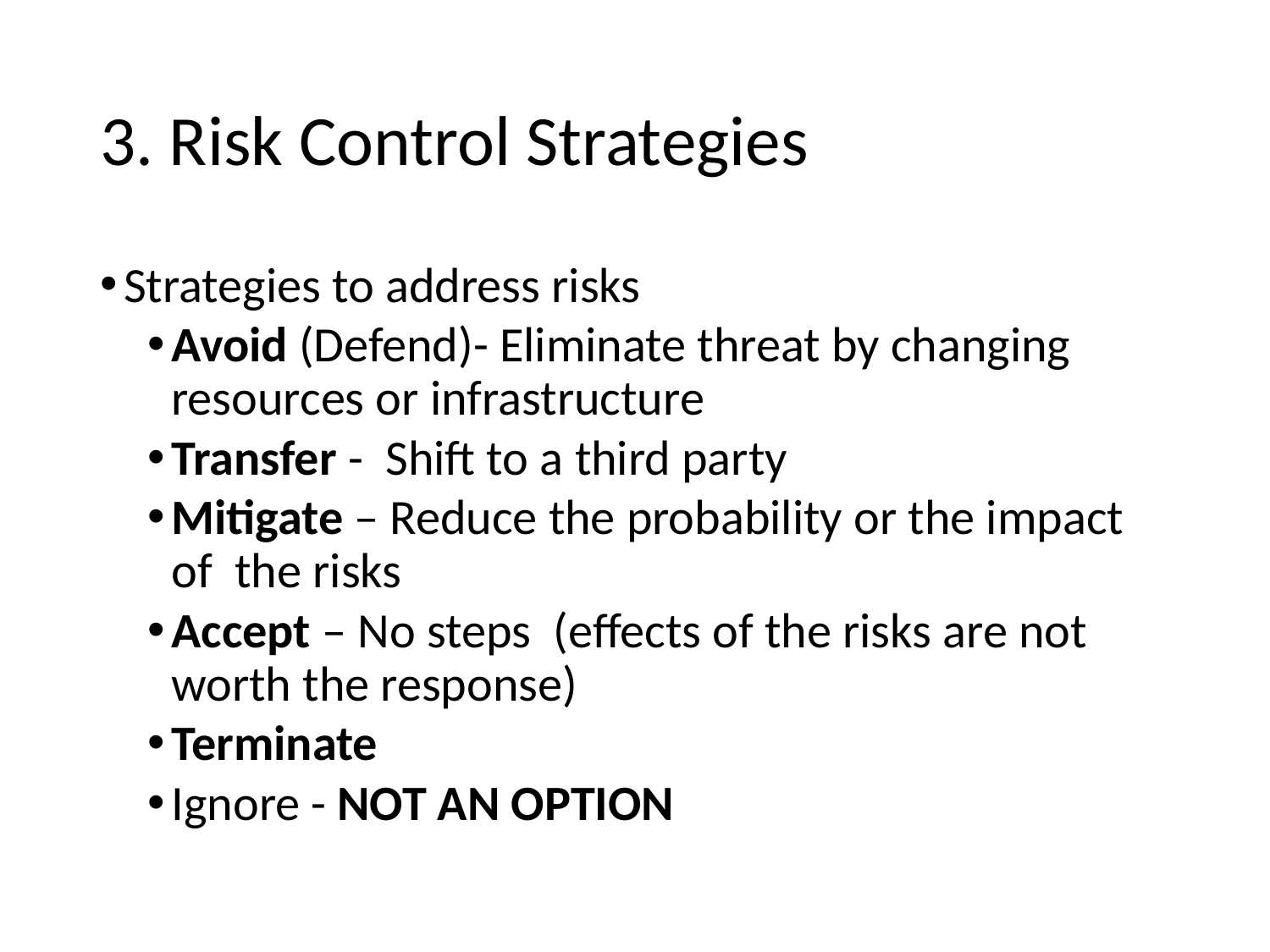

# 3. Risk Control Strategies
Strategies to address risks
Avoid (Defend)- Eliminate threat by changing resources or infrastructure
Transfer -  Shift to a third party
Mitigate – Reduce the probability or the impact of  the risks
Accept – No steps  (effects of the risks are not worth the response)
Terminate
Ignore - NOT AN OPTION